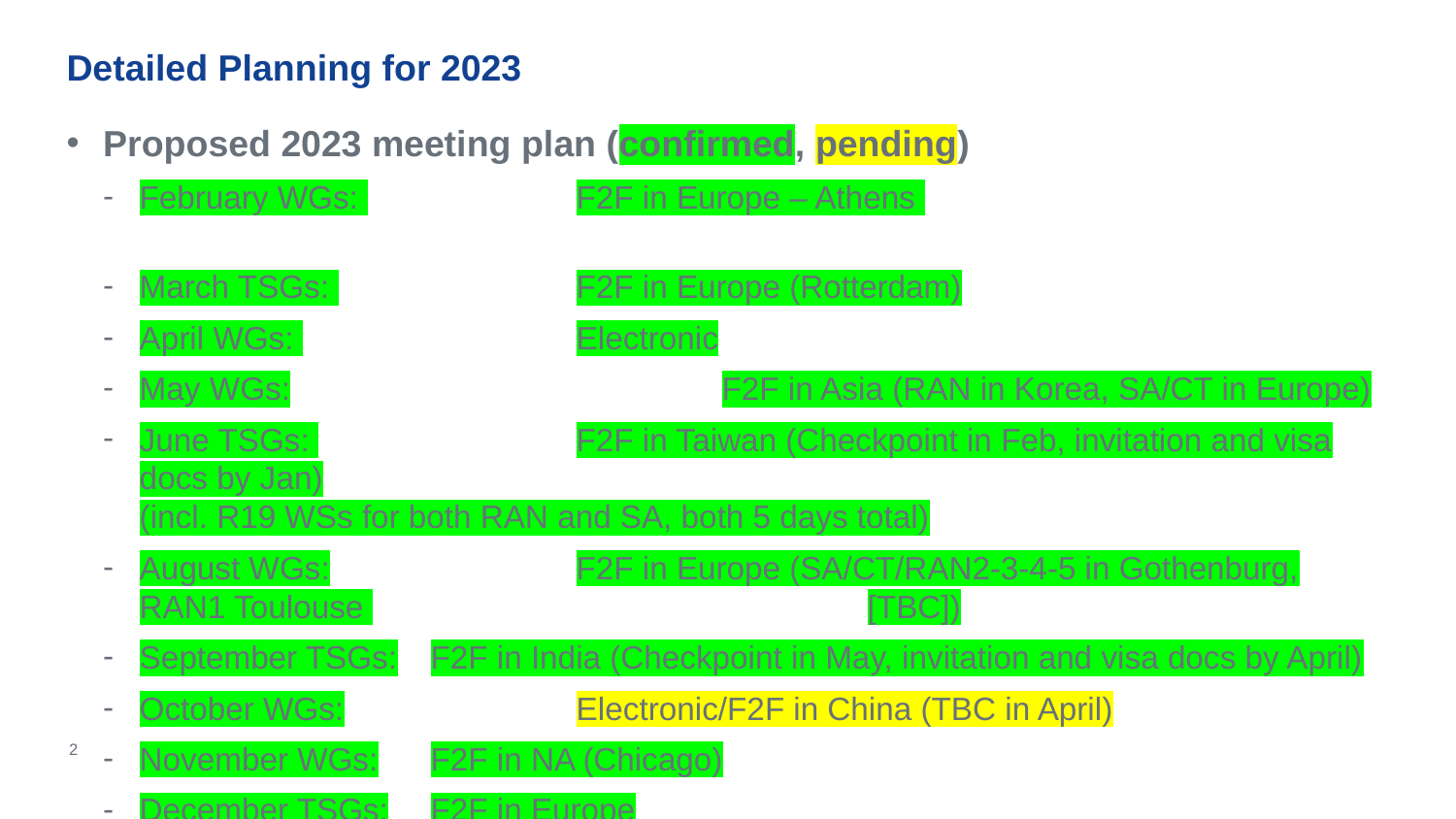

# Detailed Planning for 2023
Proposed 2023 meeting plan (confirmed, pending)
February WGs: 		F2F in Europe – Athens
March TSGs: 		F2F in Europe (Rotterdam)
April WGs: 		Electronic
May WGs:			F2F in Asia (RAN in Korea, SA/CT in Europe)
June TSGs: 		F2F in Taiwan (Checkpoint in Feb, invitation and visa docs by Jan)
(incl. R19 WSs for both RAN and SA, both 5 days total)
August WGs:		F2F in Europe (SA/CT/RAN2-3-4-5 in Gothenburg, RAN1 Toulouse 				[TBC])
September TSGs:	F2F in India (Checkpoint in May, invitation and visa docs by April)
October WGs:		Electronic/F2F in China (TBC in April)
November WGs:	F2F in NA (Chicago)
December TSGs:	F2F in Europe